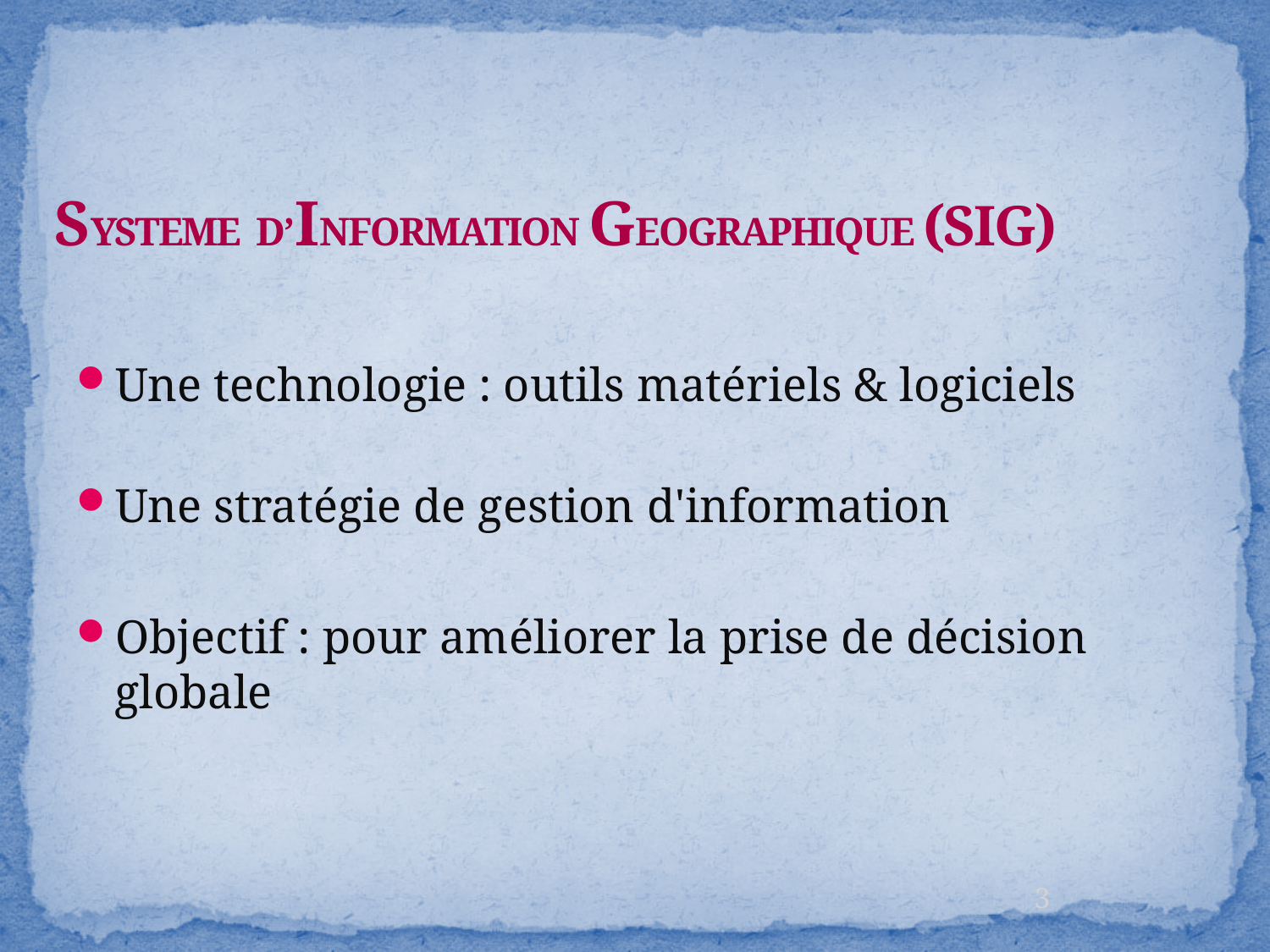

# SYSTEME  D’INFORMATION GEOGRAPHIQUE (SIG)
Une technologie : outils matériels & logiciels

Une stratégie de gestion d'information

Objectif : pour améliorer la prise de décision globale
3